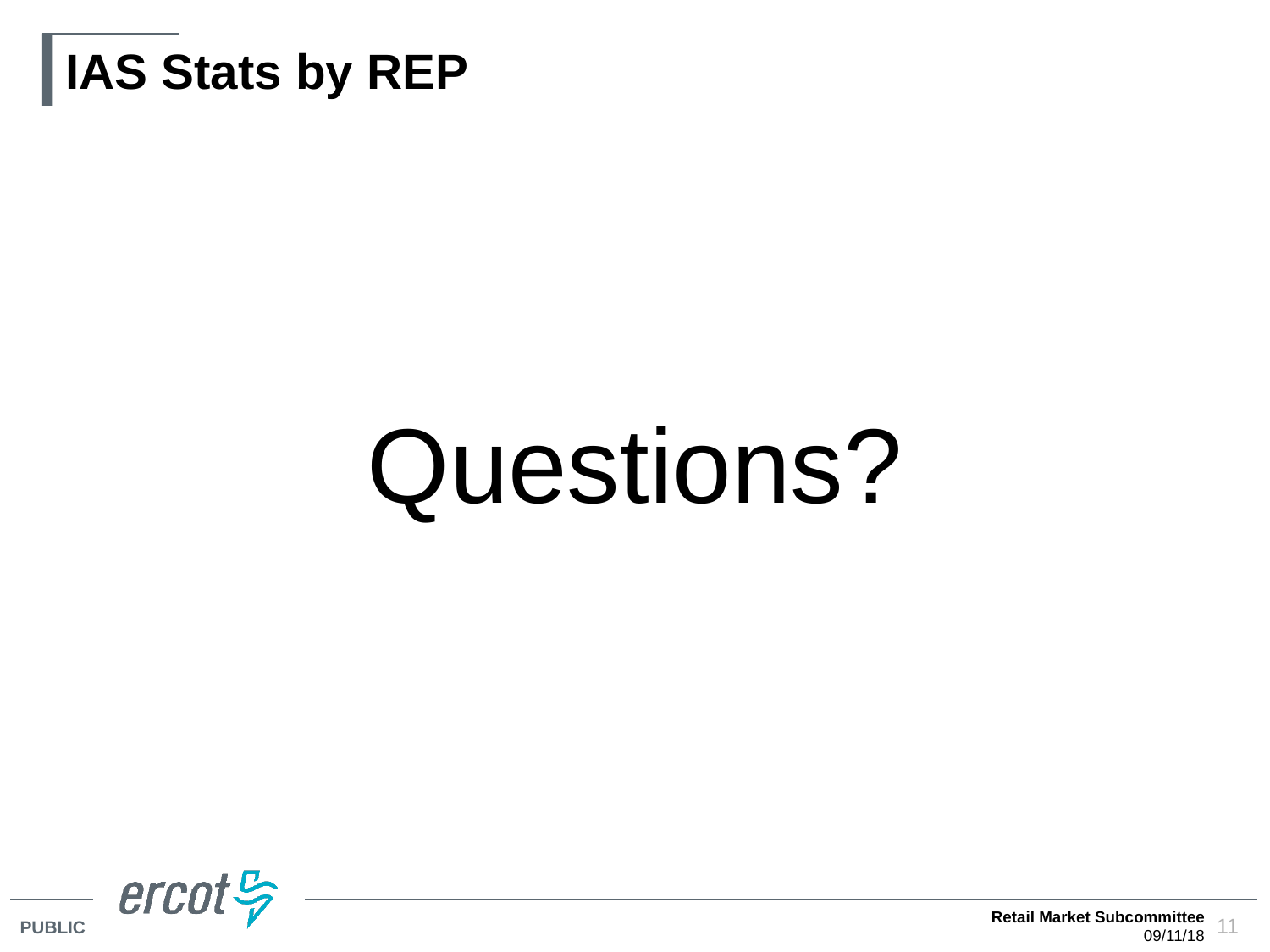

# IAS Stats by REP

Questions?

Retail Market Subcommittee
09/11/18
11